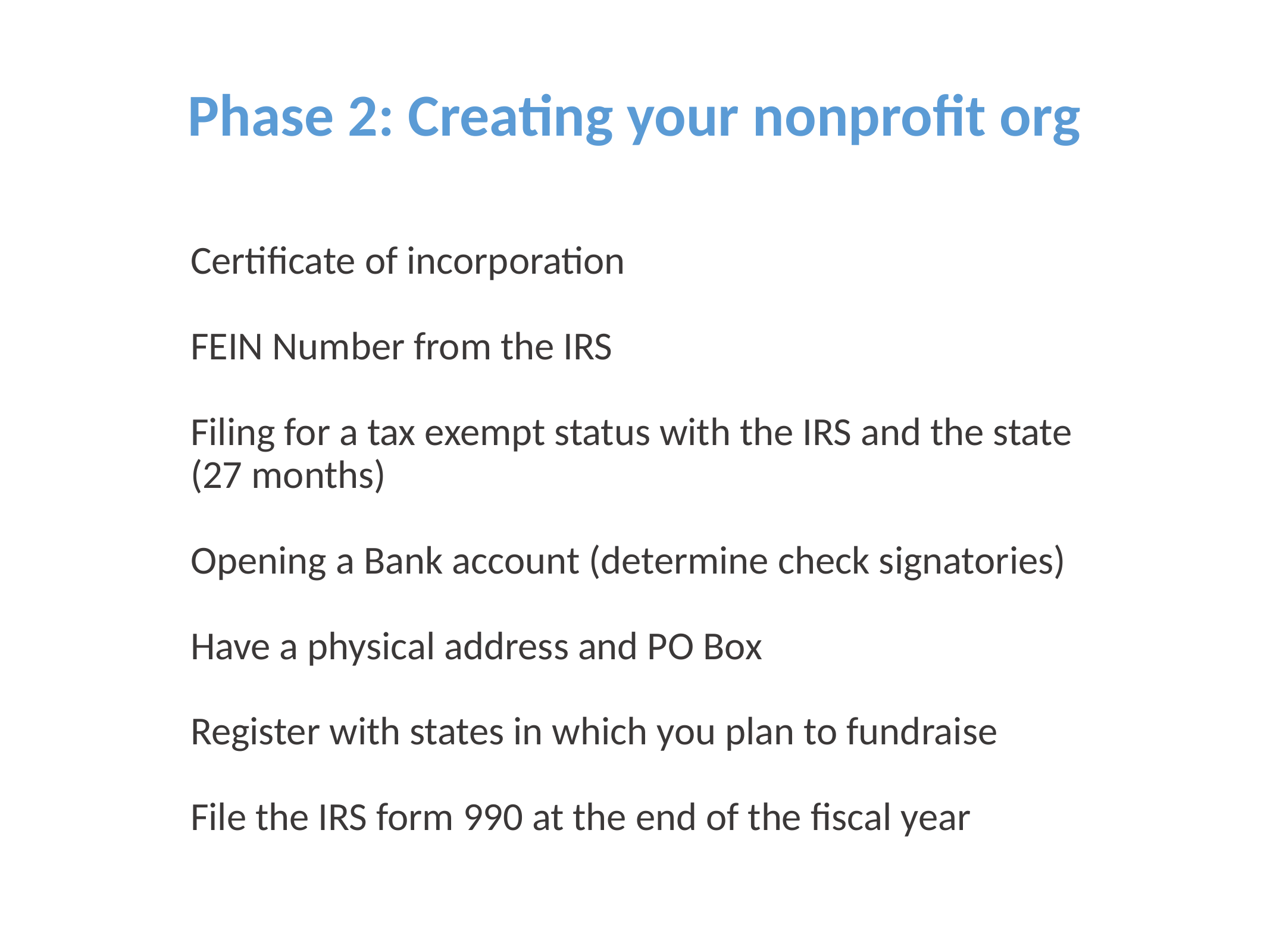

Phase 2: Creating your nonprofit org
Certificate of incorporation

FEIN Number from the IRS

Filing for a tax exempt status with the IRS and the state (27 months)

Opening a Bank account (determine check signatories)

Have a physical address and PO Box

Register with states in which you plan to fundraise

File the IRS form 990 at the end of the fiscal year